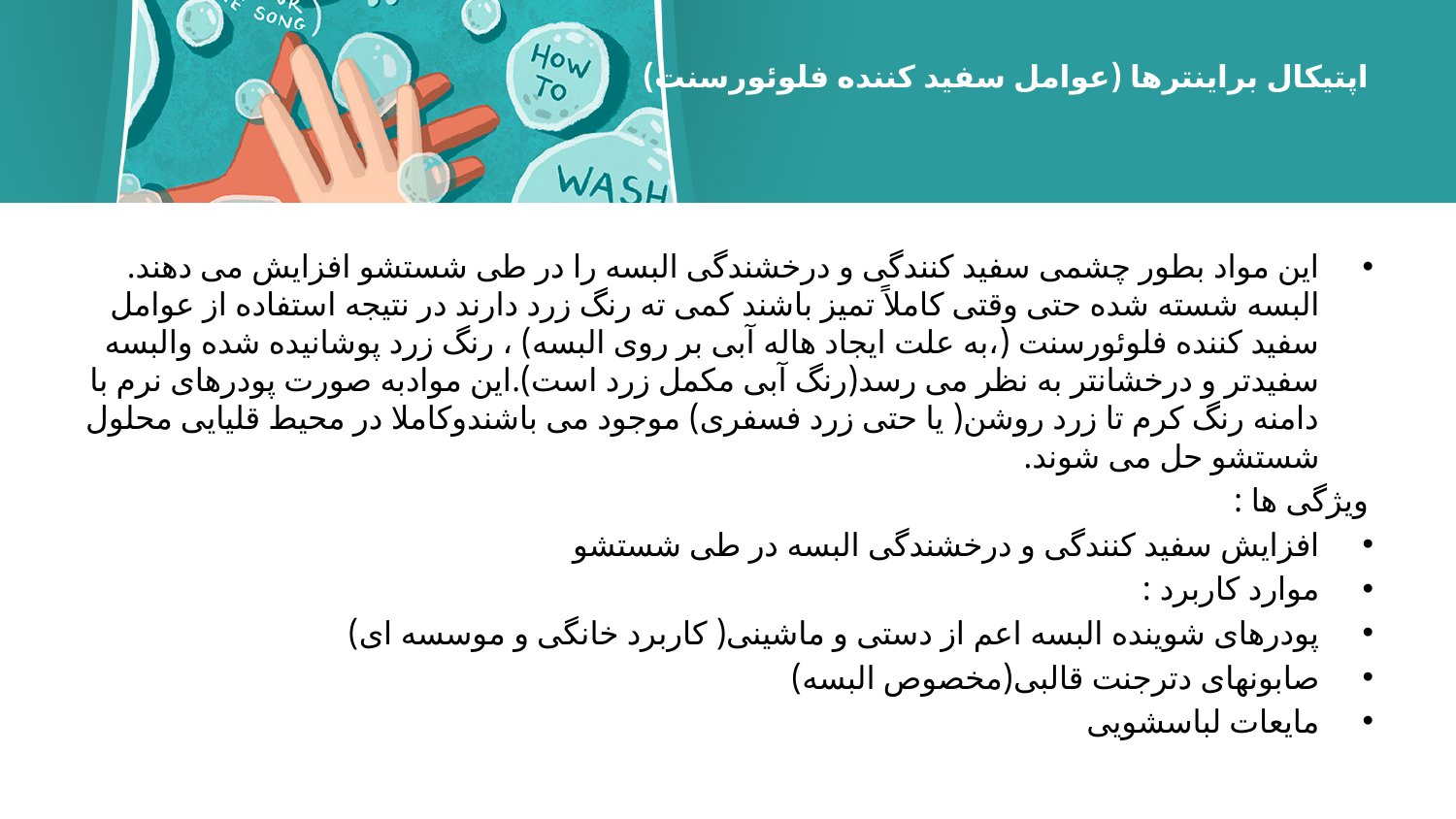

# اپتیکال براینترها (عوامل سفید کننده فلوئورسنت)
این مواد بطور چشمی سفید كنندگی و درخشندگی البسه را در طی شستشو افزایش می دهند. البسه شسته شده حتی وقتی كاملاً تمیز باشند كمی ته رنگ زرد دارند در نتیجه استفاده از عوامل سفید كننده فلوئورسنت (،به علت ایجاد هاله آبی بر روی البسه) ، رنگ زرد پوشانیده شده والبسه سفیدتر و درخشانتر به نظر می رسد(رنگ آبی مكمل زرد است).این موادبه صورت پودرهای نرم با دامنه رنگ کرم تا زرد روشن( یا حتی زرد فسفری) موجود می باشندوکاملا در محیط قلیایی محلول شستشو حل می شوند.
ویژگی ها :
افزایش سفید كنندگی و درخشندگی البسه در طی شستشو
موارد كاربرد :
پودرهای شوینده البسه اعم از دستی و ماشینی( کاربرد خانگی و موسسه ای)
صابونهای دترجنت قالبی(مخصوص البسه)
مایعات لباسشویی